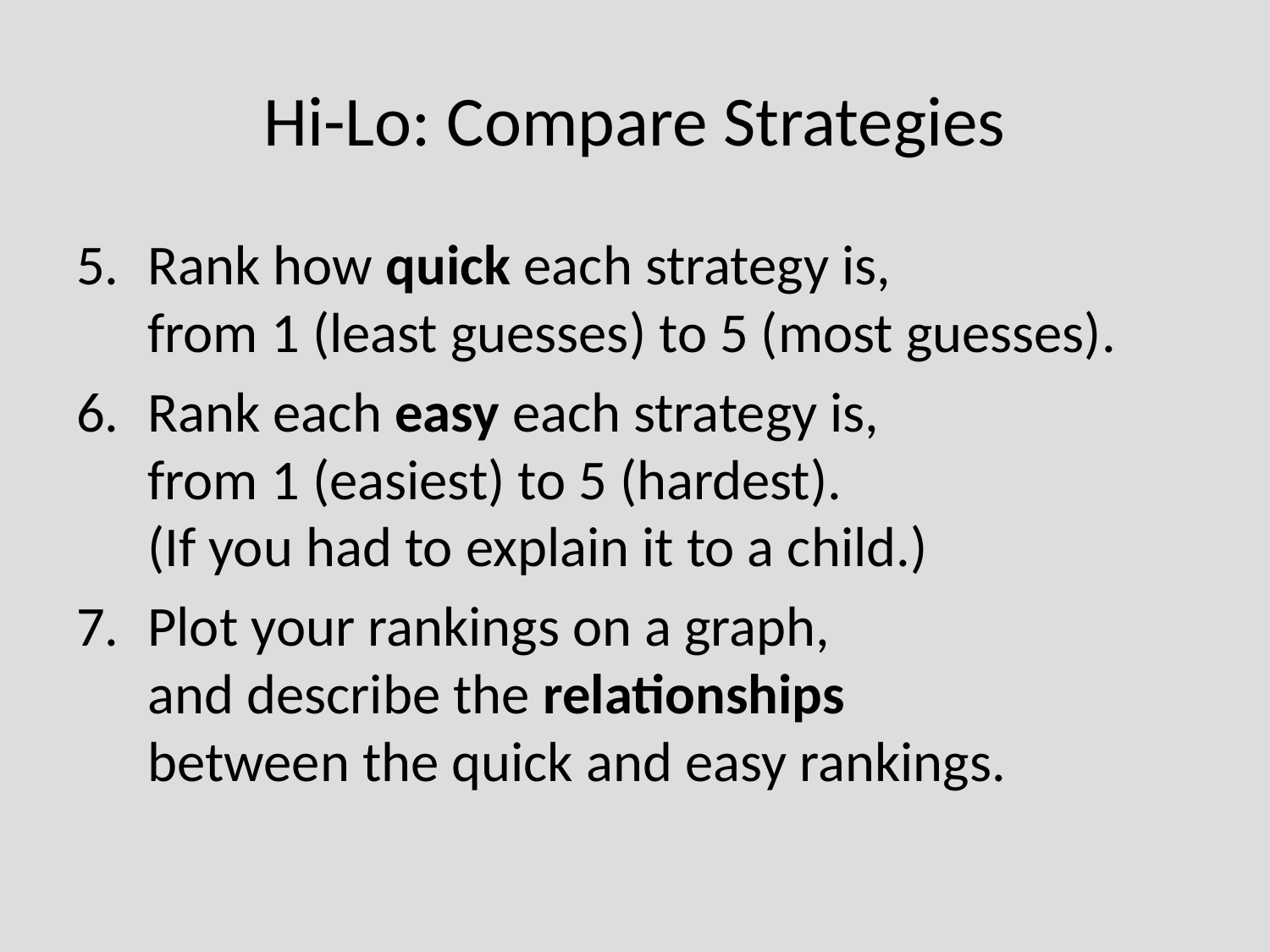

# Hi-Lo: Compare Strategies
Rank how quick each strategy is,
from 1 (least guesses) to 5 (most guesses).
Rank each easy each strategy is,
from 1 (easiest) to 5 (hardest).
(If you had to explain it to a child.)
Plot your rankings on a graph,
and describe the relationships
between the quick and easy rankings.